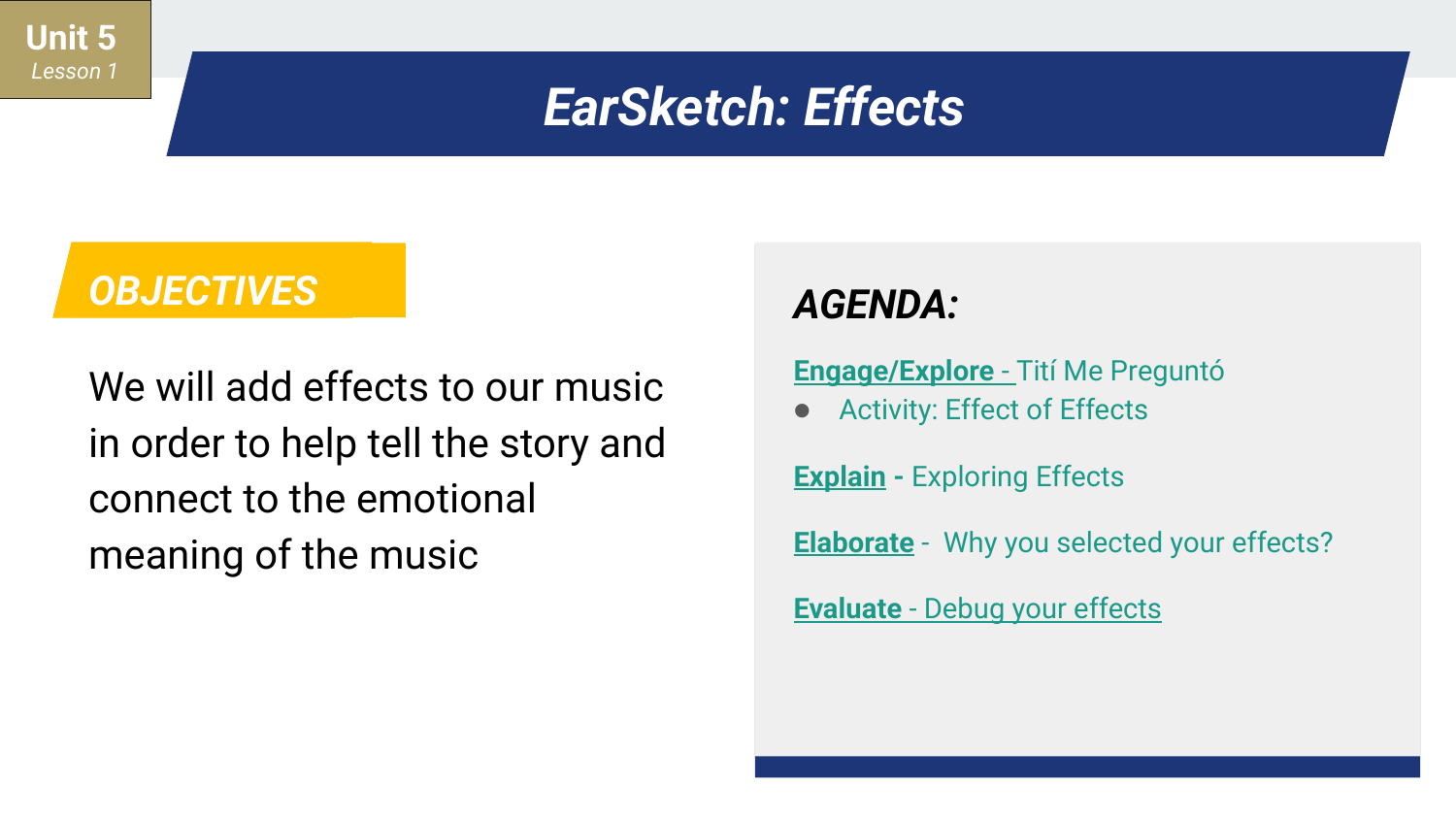

Unit 5
Lesson 1

# EarSketch: Effects

OBJECTIVES

AGENDA:
Engage/Explore - Tití Me Preguntó
Activity: Effect of Effects
Explain - Exploring Effects
Elaborate -  Why you selected your effects?
Evaluate - Debug your effects
We will add effects to our music in order to help tell the story and connect to the emotional meaning of the music